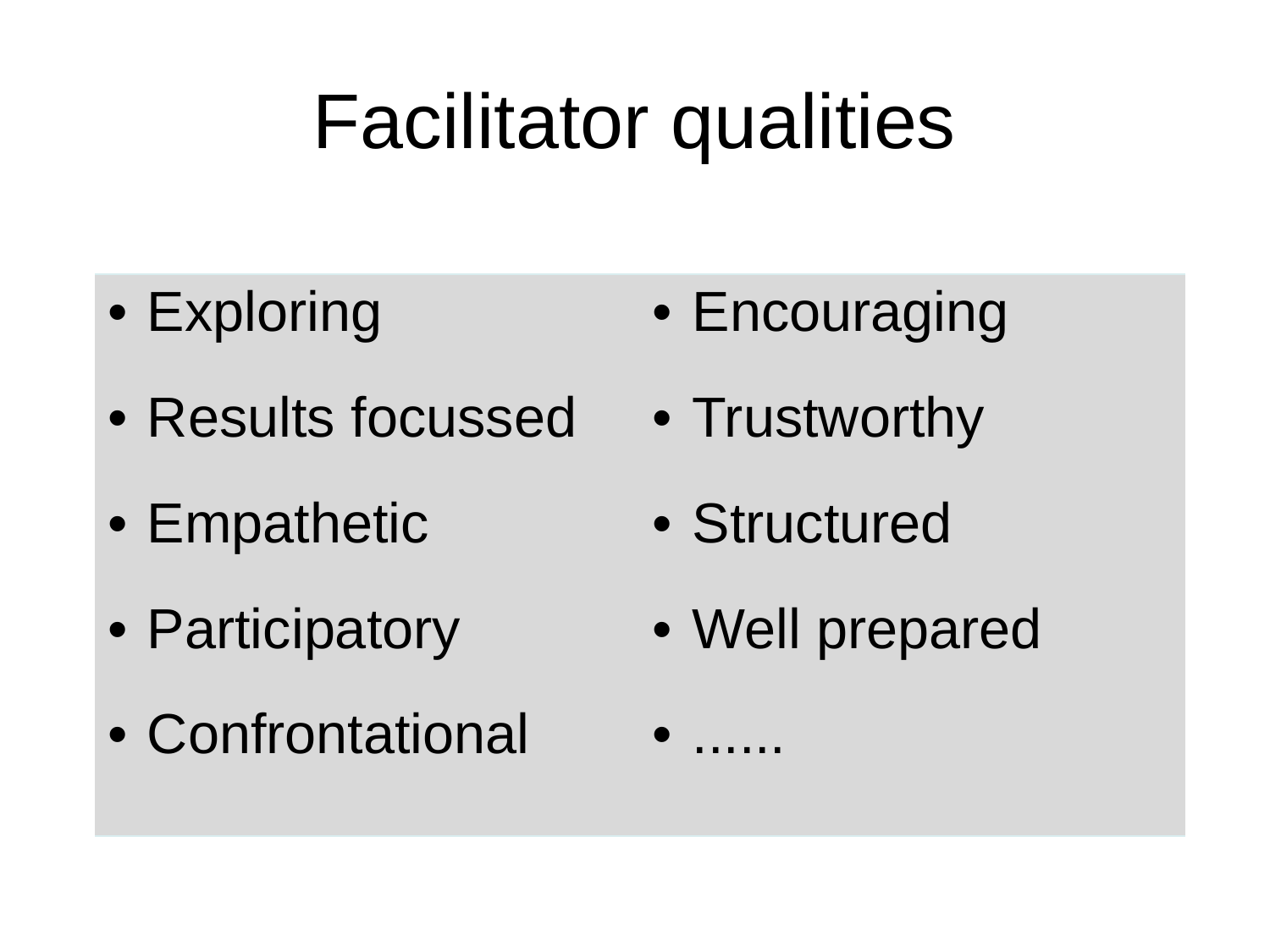

# Facilitator qualities
| Exploring Results focussed Empathetic Participatory Confrontational | Encouraging Trustworthy Structured Well prepared ...... |
| --- | --- |